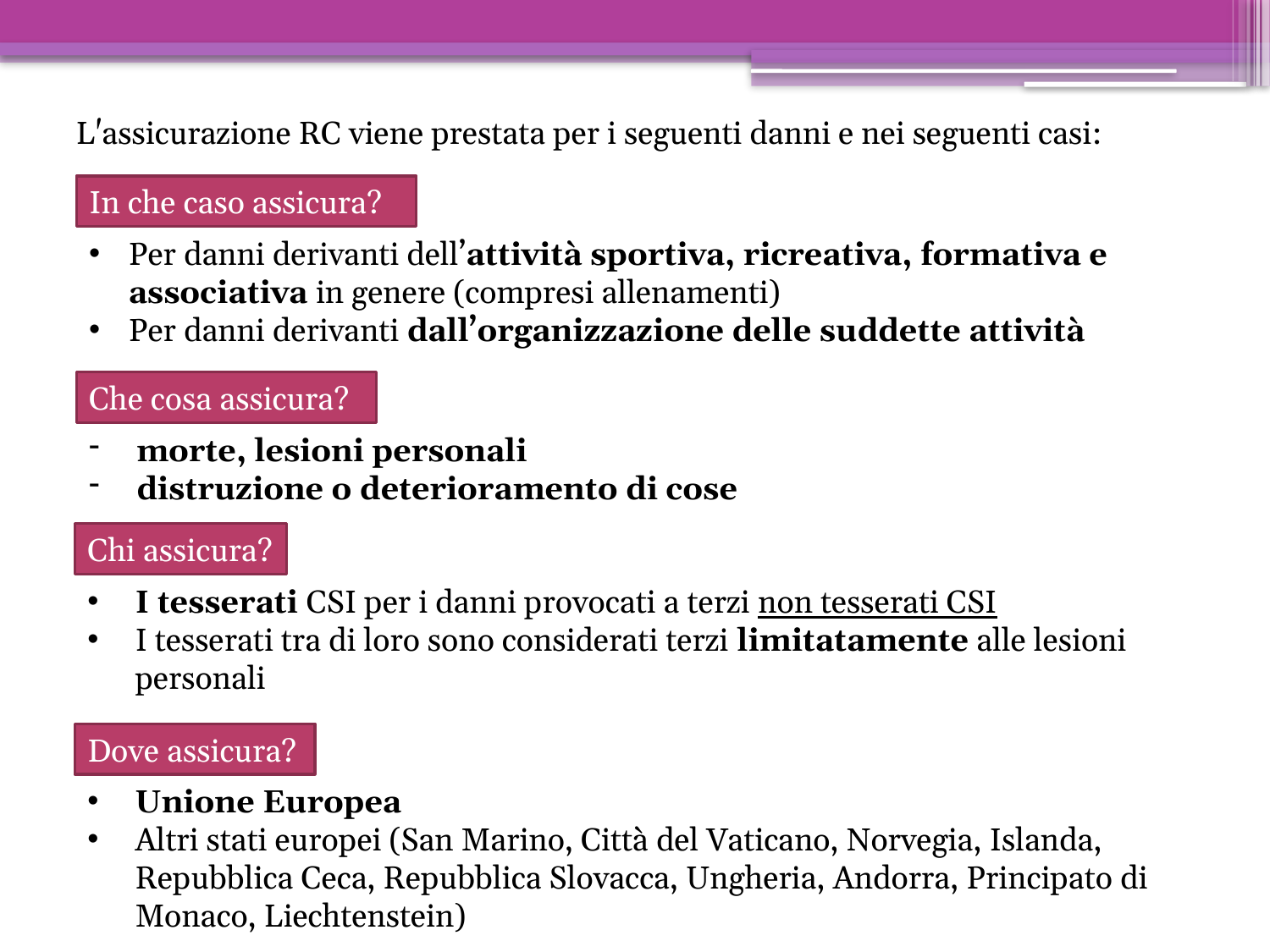

L'assicurazione RC viene prestata per i seguenti danni e nei seguenti casi:
In che caso assicura?
Per danni derivanti dell’attività sportiva, ricreativa, formativa e associativa in genere (compresi allenamenti)
Per danni derivanti dall’organizzazione delle suddette attività
Che cosa assicura?
morte, lesioni personali
distruzione o deterioramento di cose
Chi assicura?
I tesserati CSI per i danni provocati a terzi non tesserati CSI
I tesserati tra di loro sono considerati terzi limitatamente alle lesioni personali
Dove assicura?
Unione Europea
Altri stati europei (San Marino, Città del Vaticano, Norvegia, Islanda, Repubblica Ceca, Repubblica Slovacca, Ungheria, Andorra, Principato di Monaco, Liechtenstein)